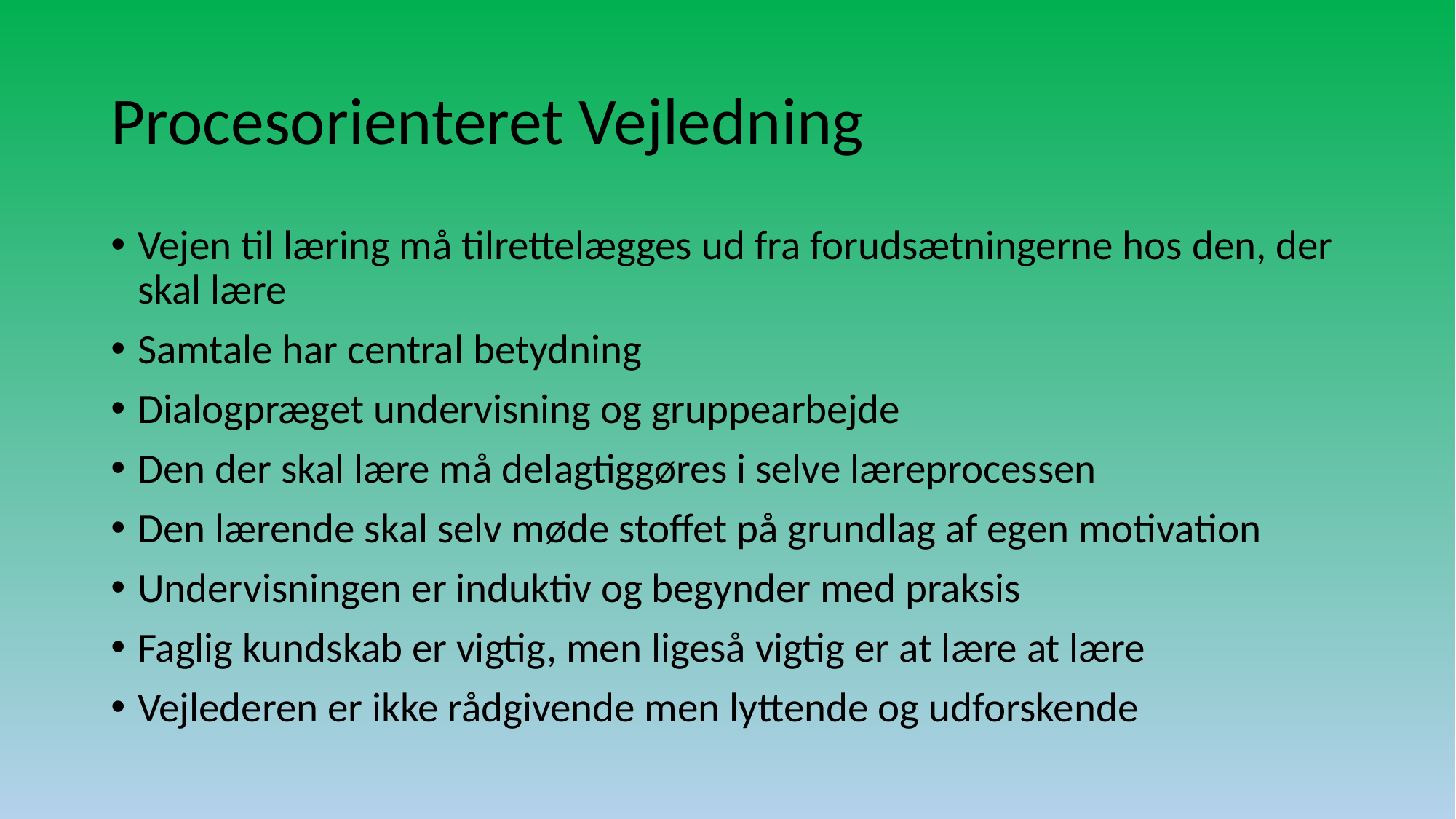

# Procesorienteret Vejledning
Vejen til læring må tilrettelægges ud fra forudsætningerne hos den, der skal lære
Samtale har central betydning
Dialogpræget undervisning og gruppearbejde
Den der skal lære må delagtiggøres i selve læreprocessen
Den lærende skal selv møde stoffet på grundlag af egen motivation
Undervisningen er induktiv og begynder med praksis
Faglig kundskab er vigtig, men ligeså vigtig er at lære at lære
Vejlederen er ikke rådgivende men lyttende og udforskende